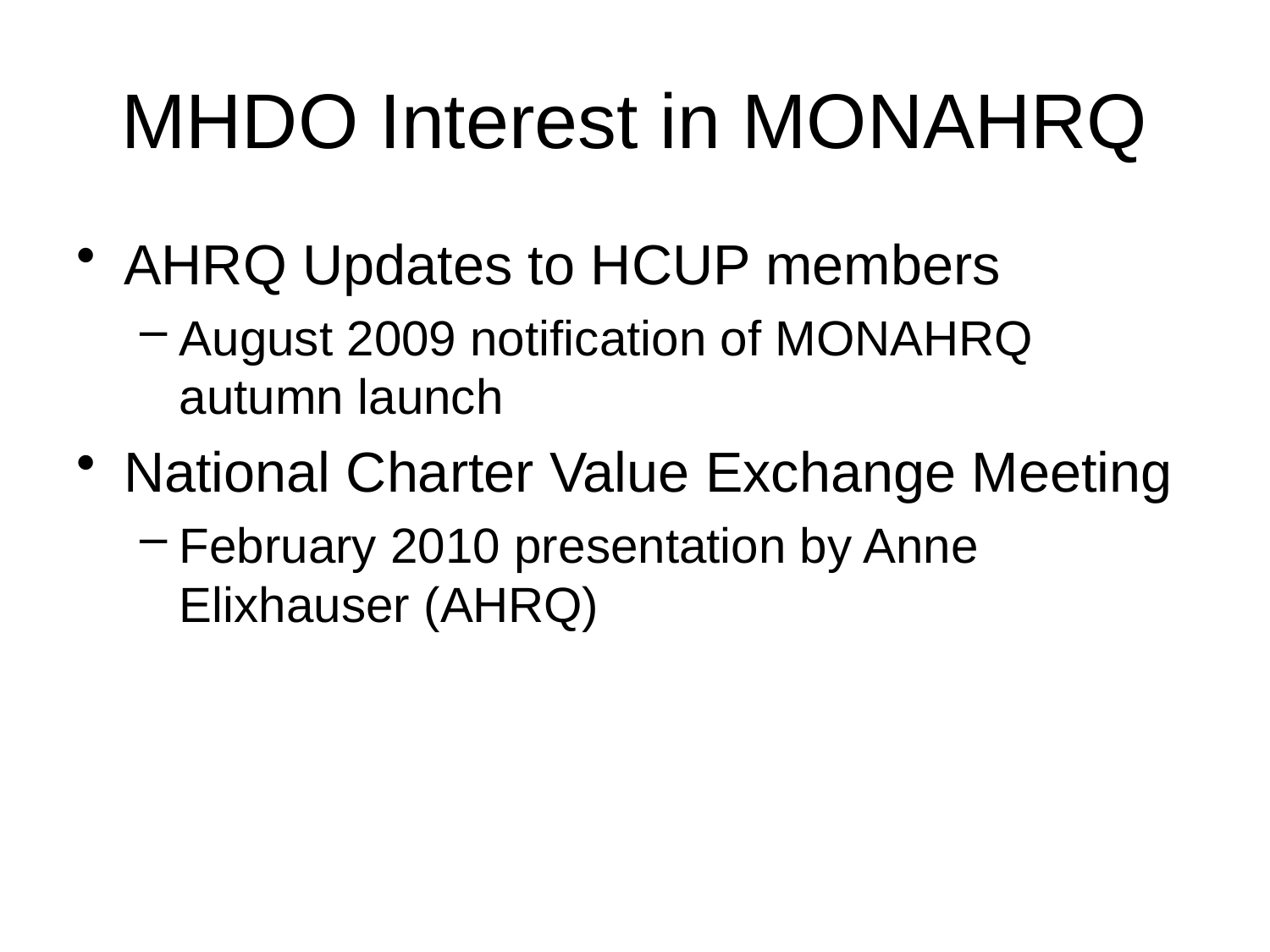

# MHDO Interest in MONAHRQ
AHRQ Updates to HCUP members
August 2009 notification of MONAHRQ autumn launch
National Charter Value Exchange Meeting
February 2010 presentation by Anne Elixhauser (AHRQ)